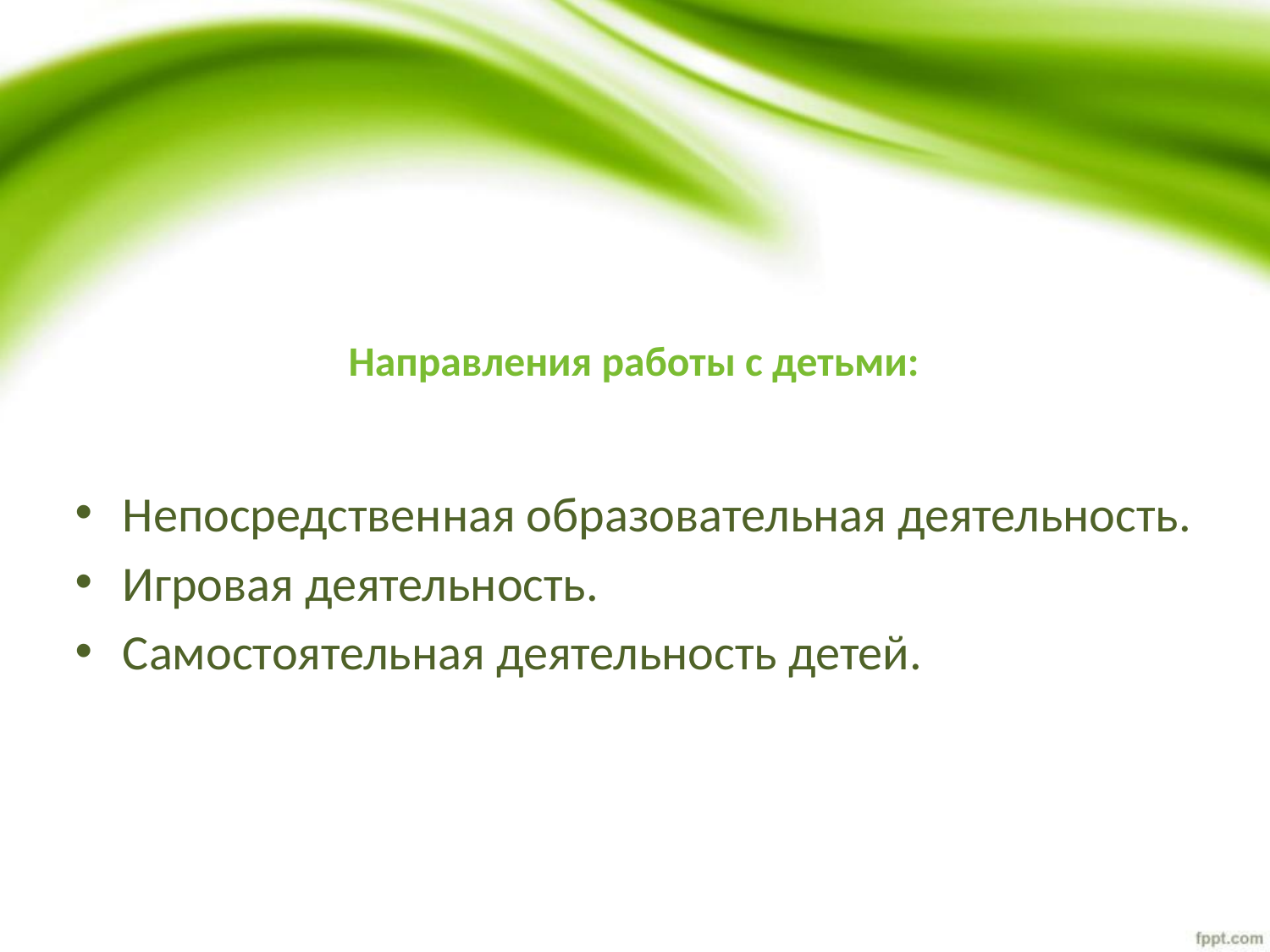

# Направления работы с детьми:
Непосредственная образовательная деятельность.
Игровая деятельность.
Самостоятельная деятельность детей.